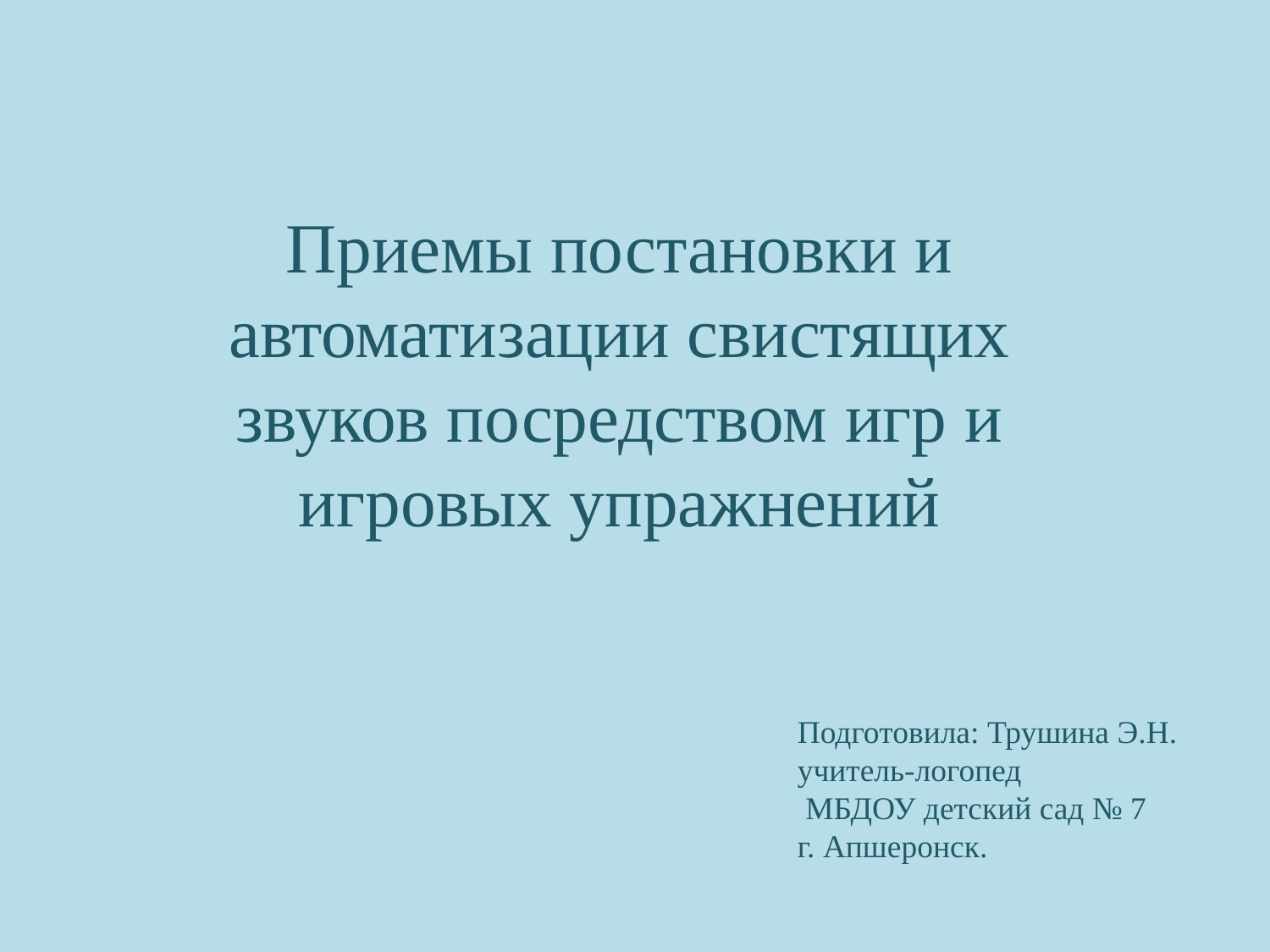

Приемы постановки и автоматизации свистящих звуков посредством игр и игровых упражнений
Подготовила: Трушина Э.Н.
учитель-логопед
 МБДОУ детский сад № 7
г. Апшеронск.